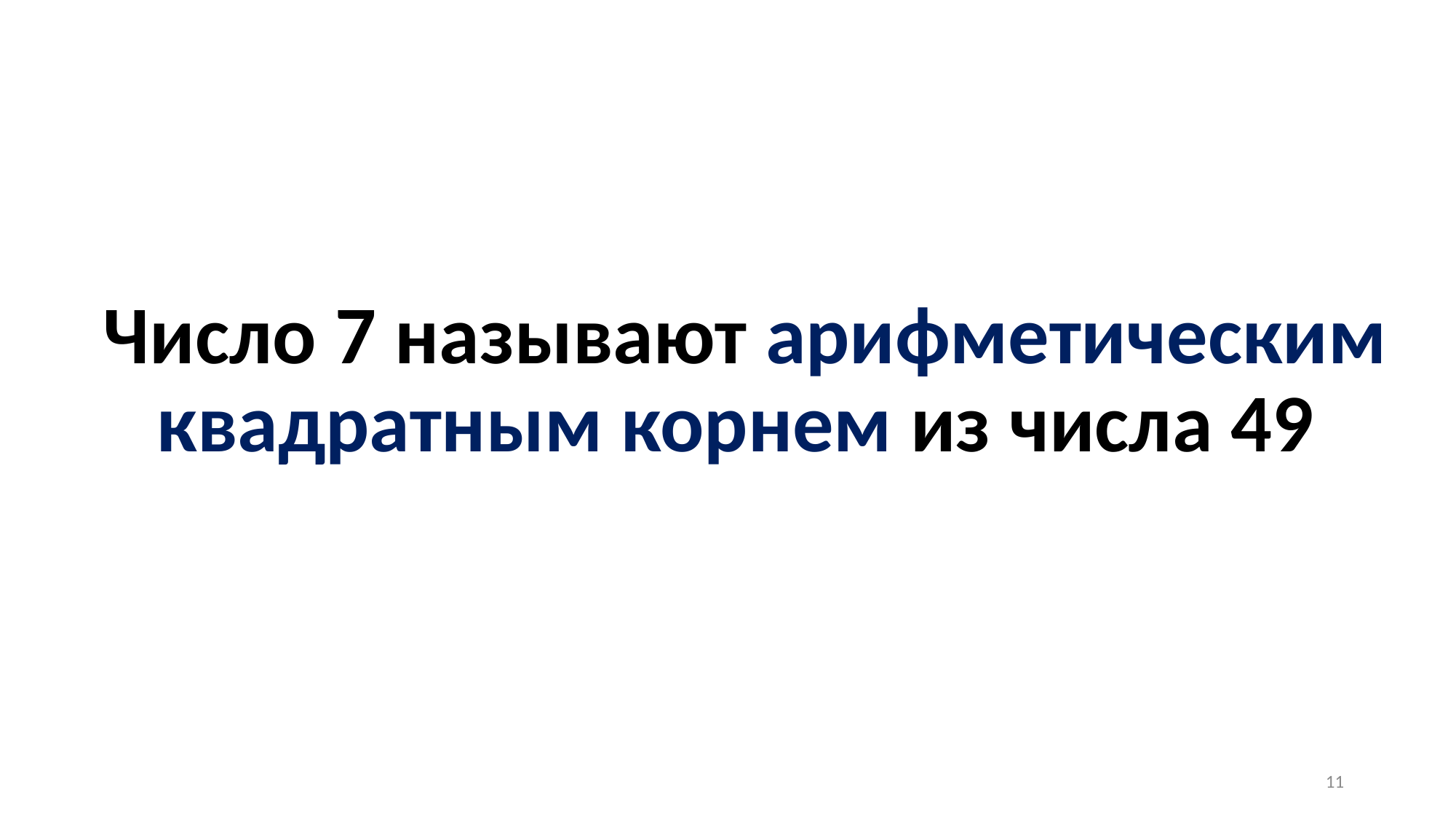

Число 7 называют арифметическим квадратным корнем из числа 49
11